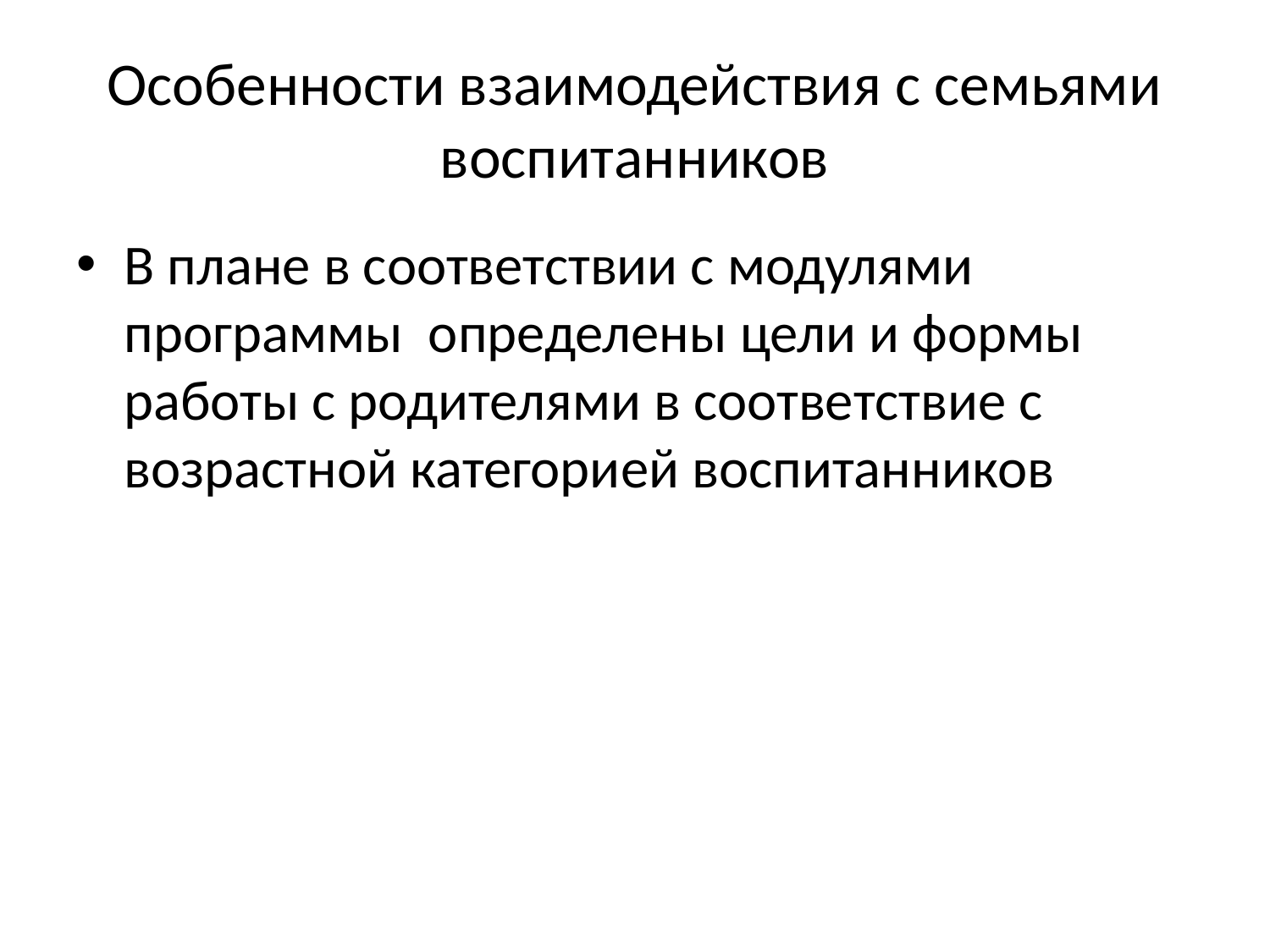

# Особенности взаимодействия с семьями воспитанников
В плане в соответствии с модулями программы  определены цели и формы работы с родителями в соответствие с возрастной категорией воспитанников